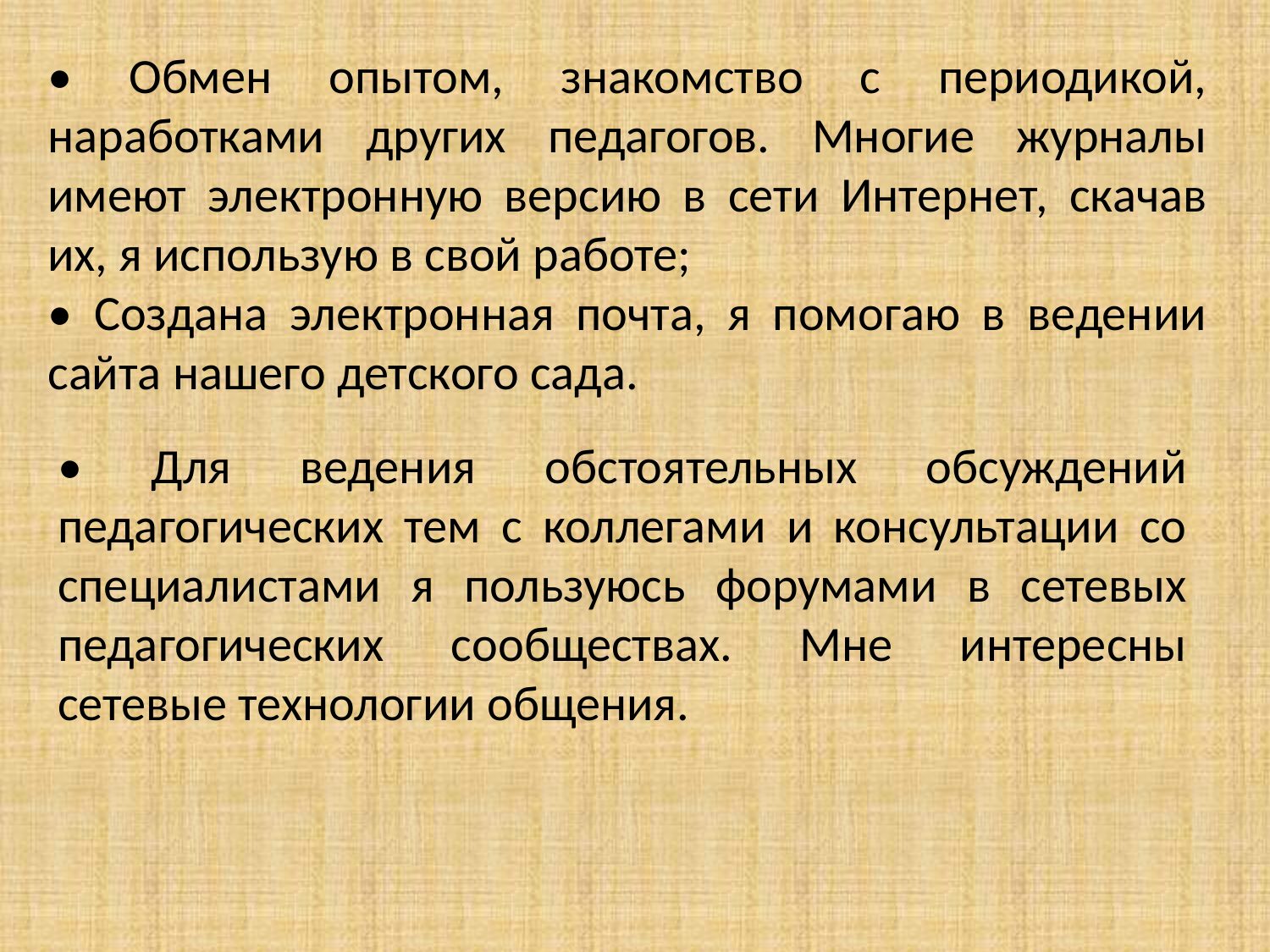

• Обмен опытом, знакомство с периодикой, наработками других педагогов. Многие журналы имеют электронную версию в сети Интернет, скачав их, я использую в свой работе;
• Создана электронная почта, я помогаю в ведении сайта нашего детского сада.
• Для ведения обстоятельных обсуждений педагогических тем с коллегами и консультации со специалистами я пользуюсь форумами в сетевых педагогических сообществах. Мне интересны сетевые технологии общения.